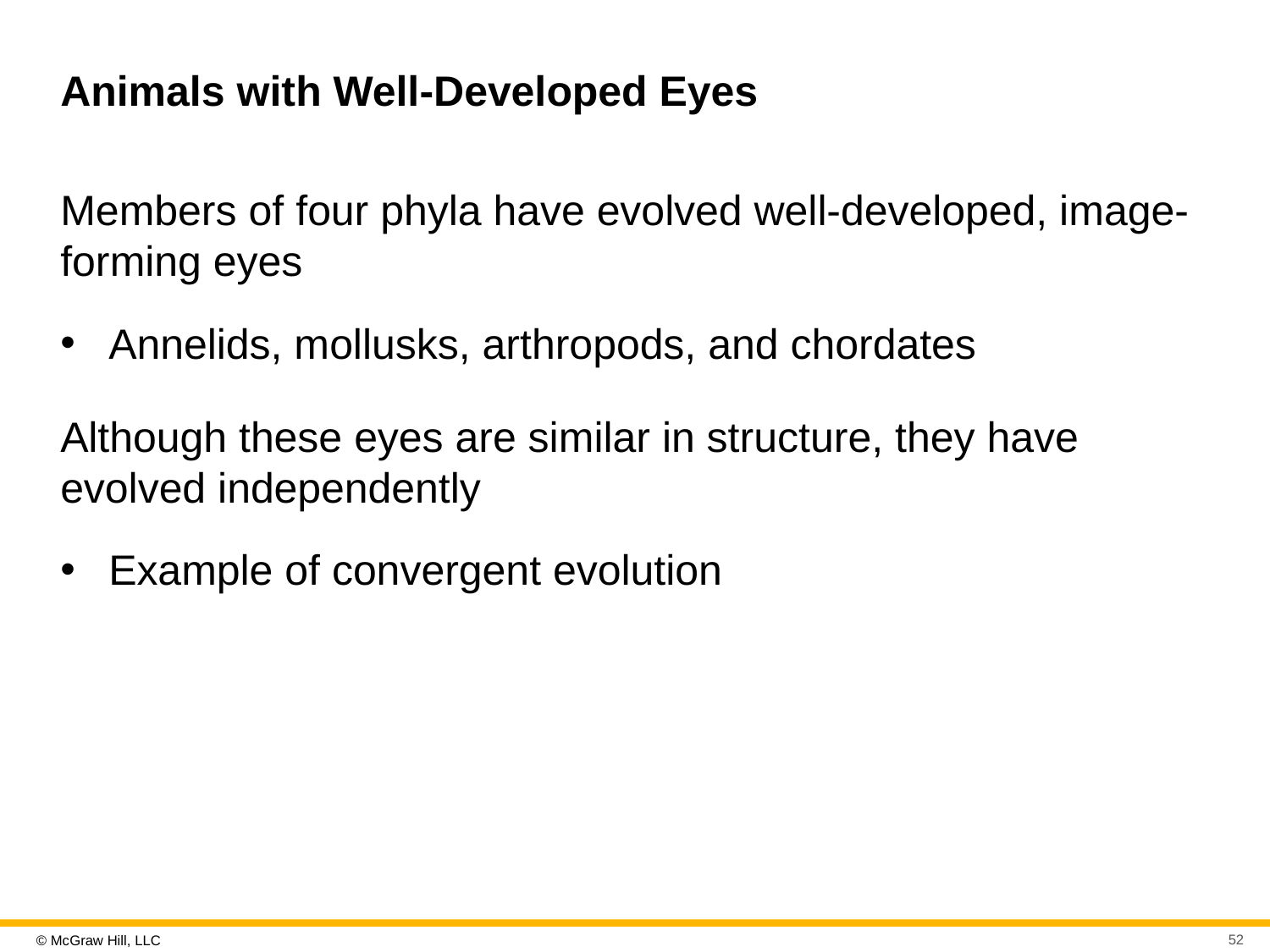

# Animals with Well-Developed Eyes
Members of four phyla have evolved well-developed, image-forming eyes
Annelids, mollusks, arthropods, and chordates
Although these eyes are similar in structure, they have evolved independently
Example of convergent evolution
52